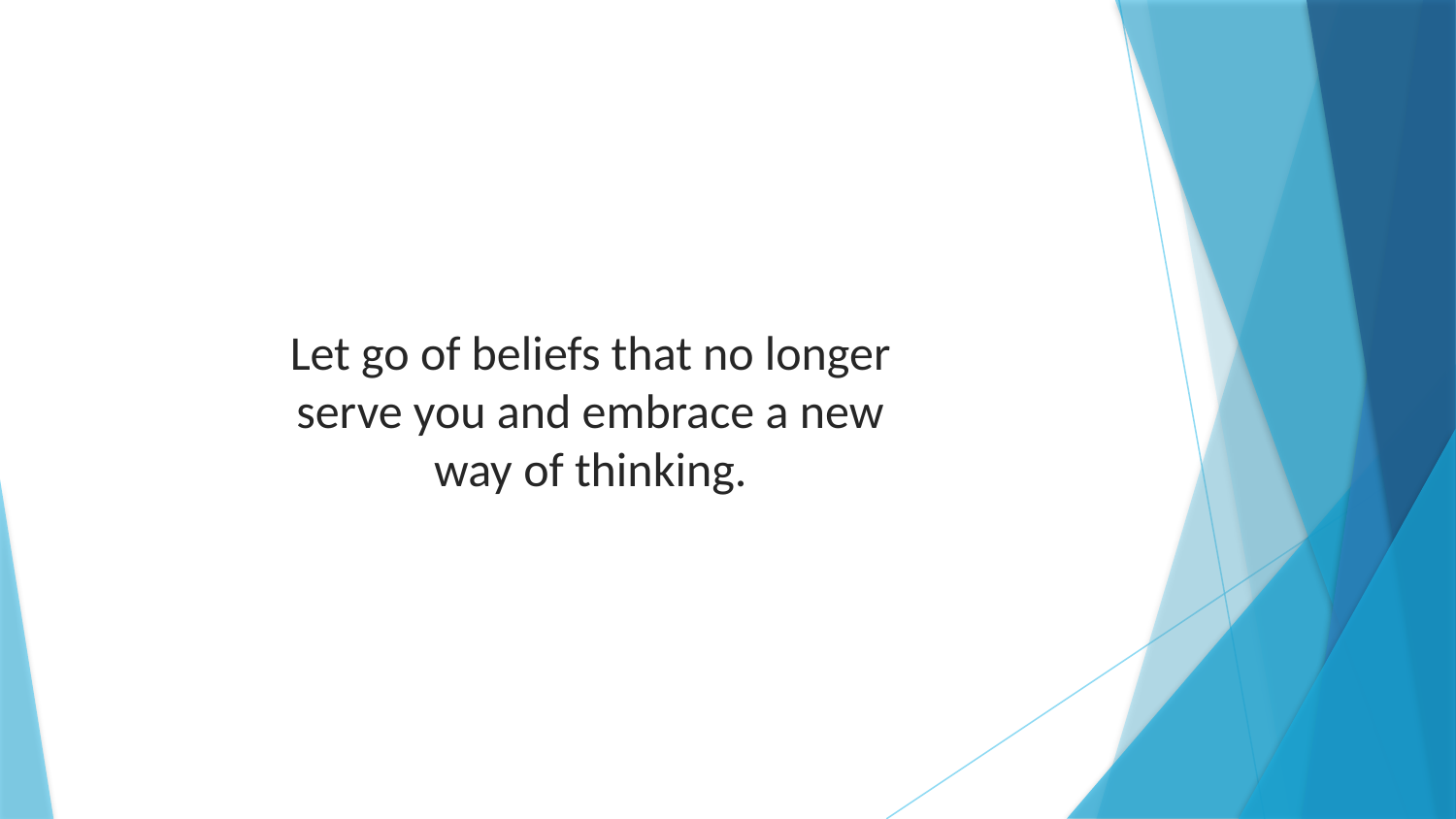

Let go of beliefs that no longer serve you and embrace a new way of thinking.